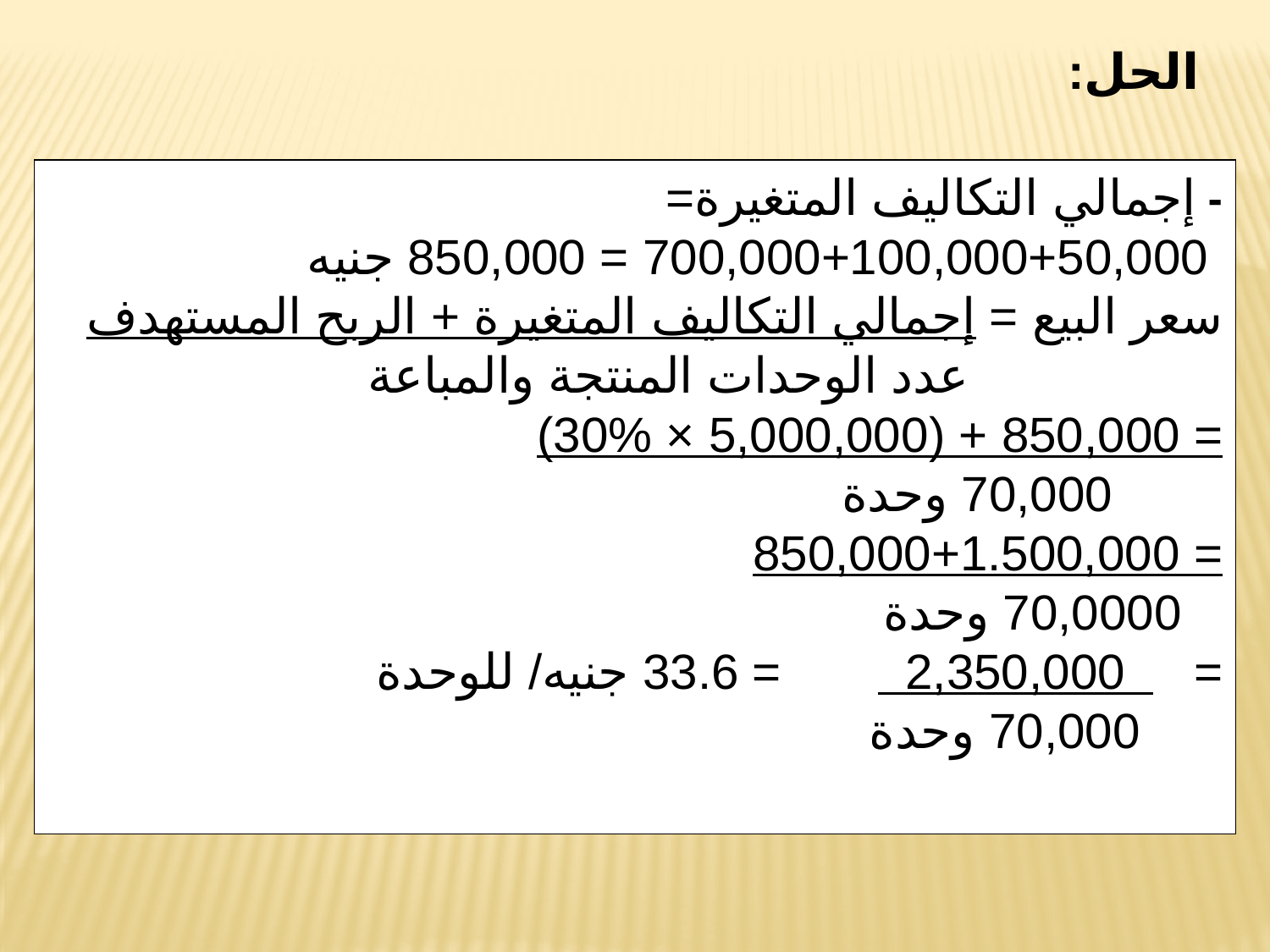

الحل:
- إجمالي التكاليف المتغيرة=
 700,000+100,000+50,000 = 850,000 جنيه
سعر البيع = إجمالي التكاليف المتغيرة + الربح المستهدف
			عدد الوحدات المنتجة والمباعة
= 850,000 + (5,000,000 × 30%)
        70,000 وحدة
= 850,000+1.500,000
	   70,0000 وحدة
=     2,350,000         = 33.6 جنيه/ للوحدة
      70,000 وحدة